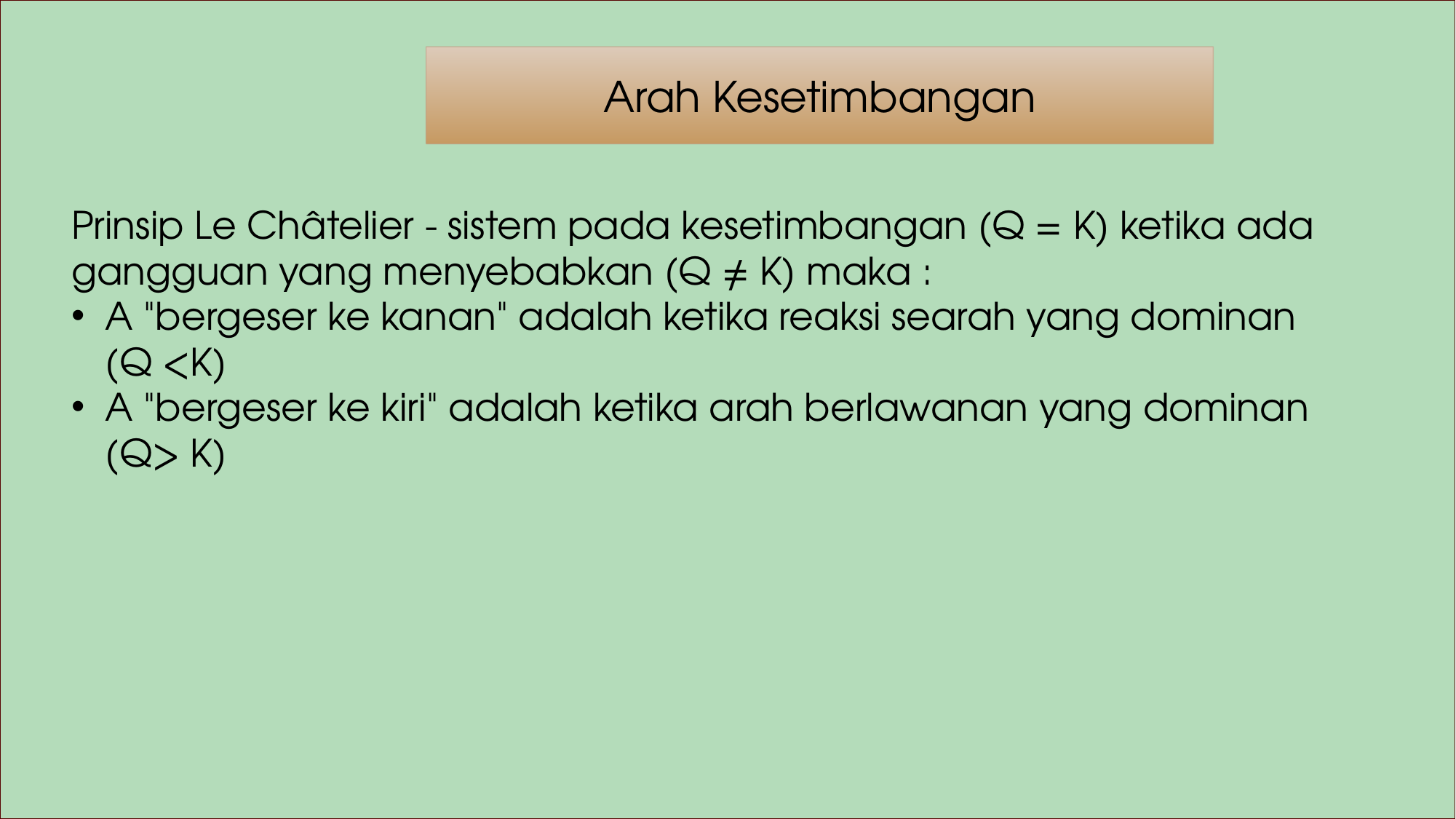

Arah Kesetimbangan
Prinsip Le Châtelier - sistem pada kesetimbangan (Q = K) ketika ada gangguan yang menyebabkan (Q ≠ K) maka :
A "bergeser ke kanan" adalah ketika reaksi searah yang dominan (Q <K)
A "bergeser ke kiri" adalah ketika arah berlawanan yang dominan (Q> K)